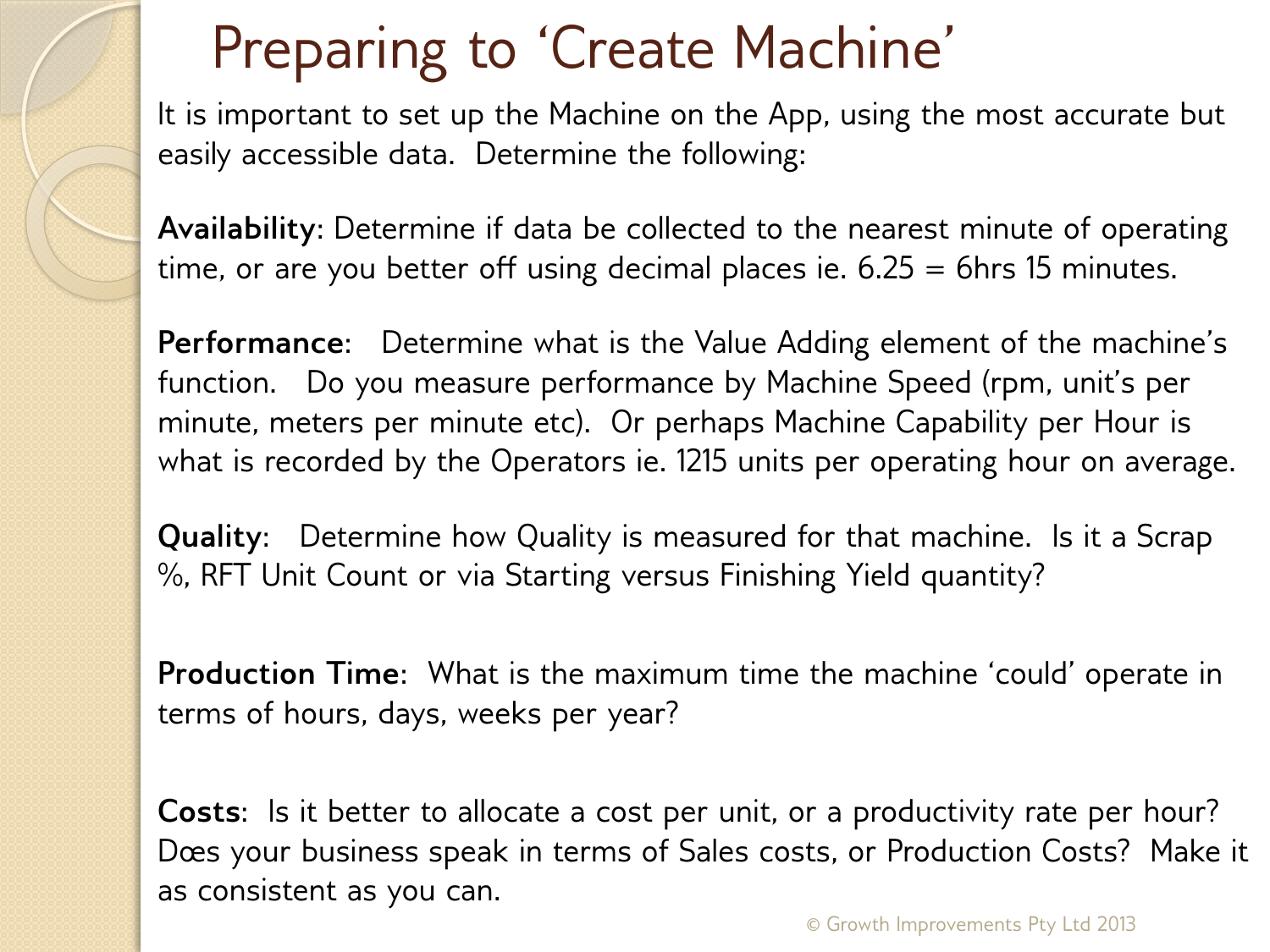

# Preparing to ‘Create Machine’
It is important to set up the Machine on the App, using the most accurate but easily accessible data.  Determine the following:

Availability: Determine if data be collected to the nearest minute of operating time, or are you better off using decimal places ie. 6.25 = 6hrs 15 minutes.

Performance:   Determine what is the Value Adding element of the machine’s function.   Do you measure performance by Machine Speed (rpm, unit’s per minute, meters per minute etc).  Or perhaps Machine Capability per Hour is what is recorded by the Operators ie. 1215 units per operating hour on average.

Quality:   Determine how Quality is measured for that machine.  Is it a Scrap %, RFT Unit Count or via Starting versus Finishing Yield quantity?

Production Time:  What is the maximum time the machine ‘could’ operate in terms of hours, days, weeks per year?

Costs:  Is it better to allocate a cost per unit, or a productivity rate per hour?  Does your business speak in terms of Sales costs, or Production Costs?  Make it as consistent as you can.
© Growth Improvements Pty Ltd 2013